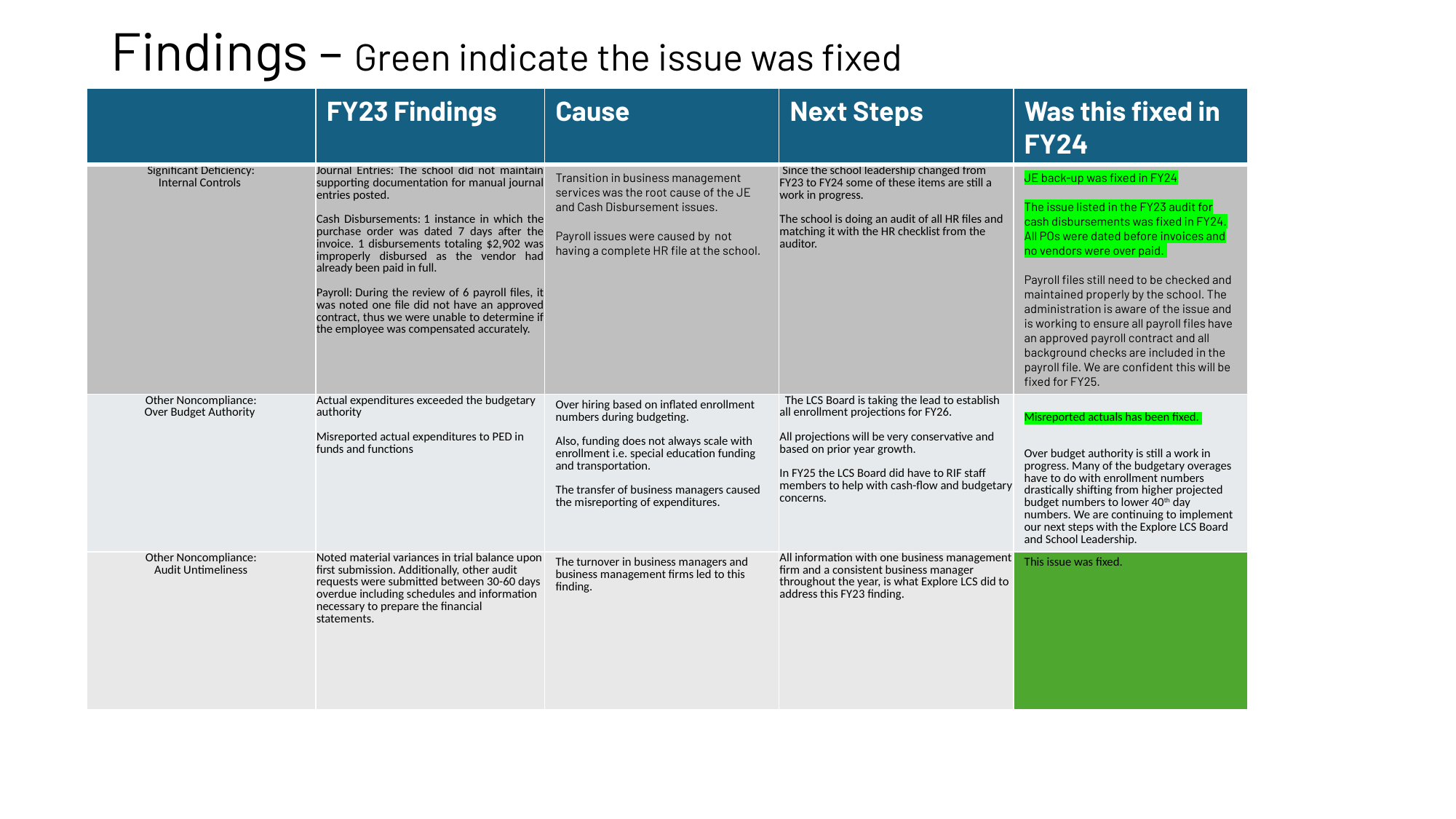

# Findings – Green indicate the issue was fixed
|  | FY23 Findings | Cause | Next Steps | Was this fixed in FY24 |
| --- | --- | --- | --- | --- |
| Significant Deficiency: Internal Controls | Journal Entries: The school did not maintain supporting documentation for manual journal entries posted.     Cash Disbursements: 1 instance in which the purchase order was dated 7 days after the invoice. 1 disbursements totaling $2,902 was improperly disbursed as the vendor had already been paid in full.      Payroll: During the review of 6 payroll files, it was noted one file did not have an approved contract, thus we were unable to determine if the employee was compensated accurately. | Transition in business management services was the root cause of the JE and Cash Disbursement issues. Payroll issues were caused by not having a complete HR file at the school. | Since the school leadership changed from FY23 to FY24 some of these items are still a work in progress. The school is doing an audit of all HR files and matching it with the HR checklist from the auditor. | JE back-up was fixed in FY24 The issue listed in the FY23 audit for cash disbursements was fixed in FY24. All POs were dated before invoices and no vendors were over paid. Payroll files still need to be checked and maintained properly by the school. The administration is aware of the issue and is working to ensure all payroll files have an approved payroll contract and all background checks are included in the payroll file. We are confident this will be fixed for FY25. |
| Other Noncompliance: Over Budget Authority | Actual expenditures exceeded the budgetary authority Misreported actual expenditures to PED in funds and functions | Over hiring based on inflated enrollment numbers during budgeting. Also, funding does not always scale with enrollment i.e. special education funding and transportation. The transfer of business managers caused the misreporting of expenditures. | The LCS Board is taking the lead to establish all enrollment projections for FY26. All projections will be very conservative and based on prior year growth. In FY25 the LCS Board did have to RIF staff members to help with cash-flow and budgetary concerns. | Misreported actuals has been fixed. Over budget authority is still a work in progress. Many of the budgetary overages have to do with enrollment numbers drastically shifting from higher projected budget numbers to lower 40th day numbers. We are continuing to implement our next steps with the Explore LCS Board and School Leadership. |
| Other Noncompliance: Audit Untimeliness | Noted material variances in trial balance upon first submission. Additionally, other audit requests were submitted between 30-60 days overdue including schedules and information necessary to prepare the financial statements. | The turnover in business managers and business management firms led to this finding. | All information with one business management firm and a consistent business manager throughout the year, is what Explore LCS did to address this FY23 finding. | This issue was fixed. |